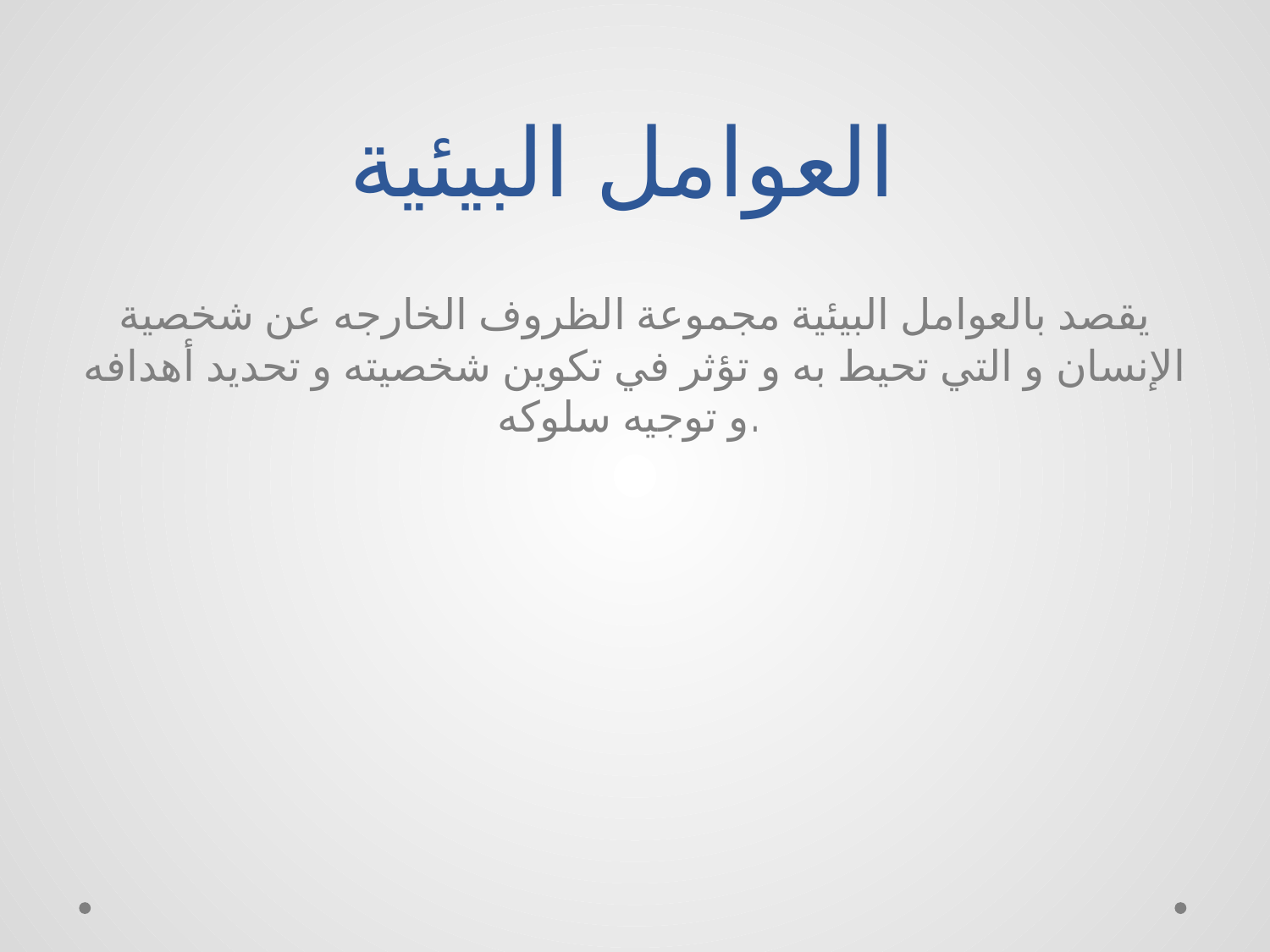

# العوامل البيئية

يقصد بالعوامل البيئية مجموعة الظروف الخارجه عن شخصية الإنسان و التي تحيط به و تؤثر في تكوين شخصيته و تحديد أهدافه و توجيه سلوكه.